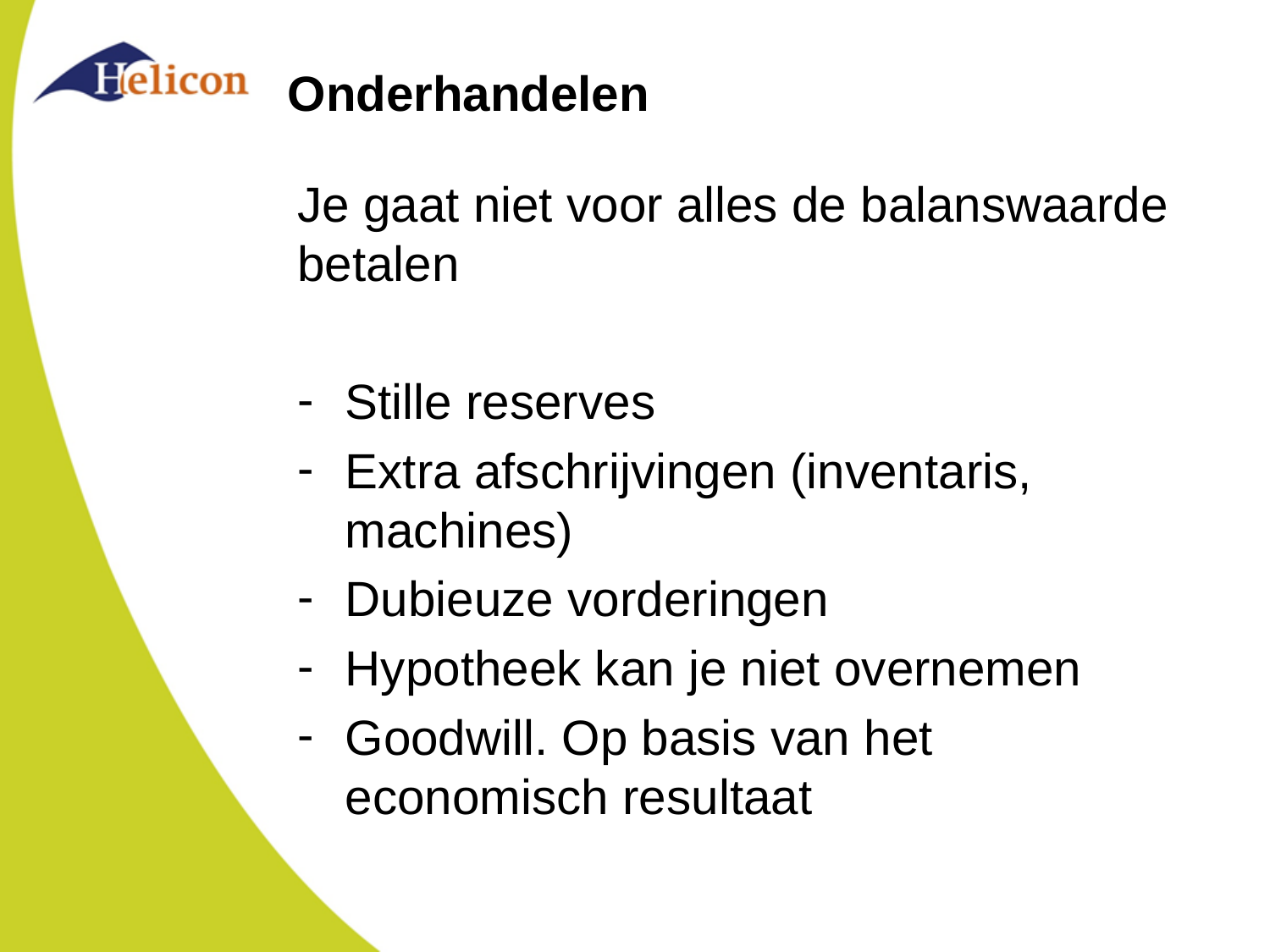

# Onderhandelen
Je gaat niet voor alles de balanswaarde betalen

Stille reserves
Extra afschrijvingen (inventaris, machines)
Dubieuze vorderingen
Hypotheek kan je niet overnemen
Goodwill. Op basis van het economisch resultaat